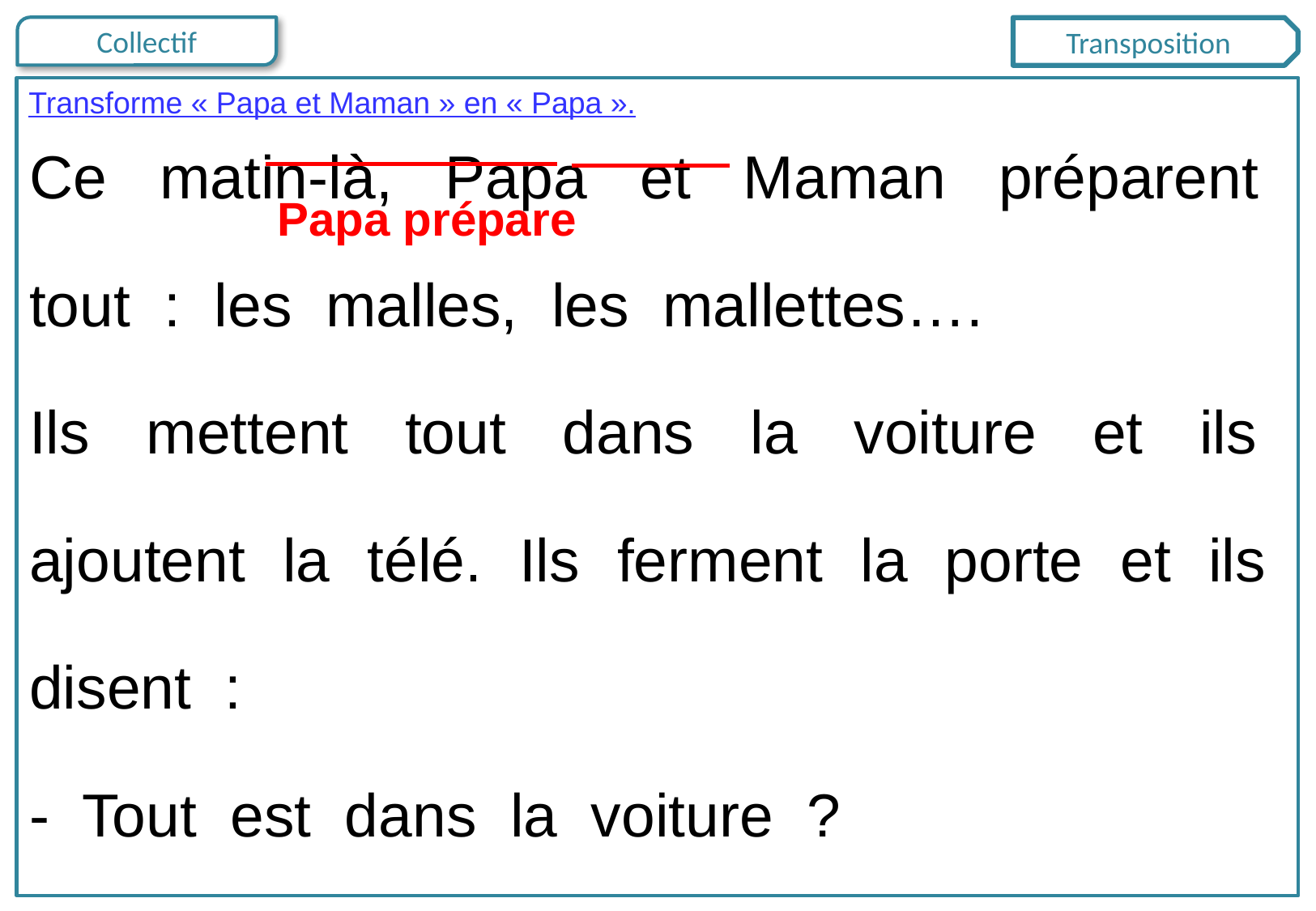

Transposition
Transforme « Papa et Maman » en « Papa ».
Ce  matin-là,  Papa  et  Maman  préparent  tout  :  les  malles,  les  mallettes….
Ils  mettent  tout  dans  la  voiture  et  ils  ajoutent  la  télé.  Ils  ferment  la  porte  et  ils  disent  :
-  Tout  est  dans  la  voiture  ?
Et  ils  répondent  :
-  Tout  est  dans  la  voiture.
Papa prépare